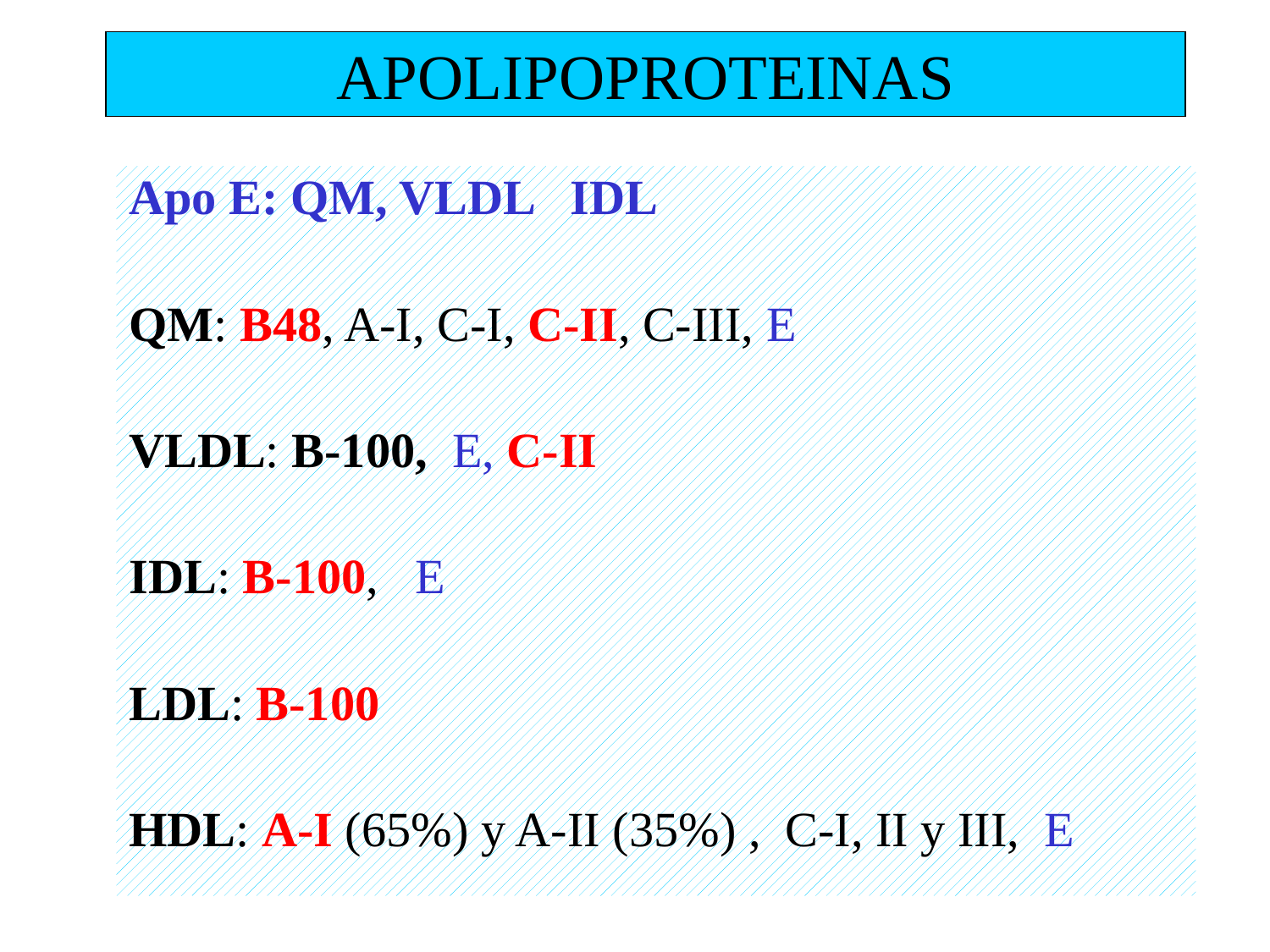

# APOLIPOPROTEINAS
Apo E: QM, VLDL   IDL

QM: B48, A-I, C-I, C-II, C-III, E

VLDL: B-100,  E, C-II

IDL: B-100,   E

LDL: B-100

HDL: A-I (65%) y A-II (35%) ,  C-I, II y III,  E